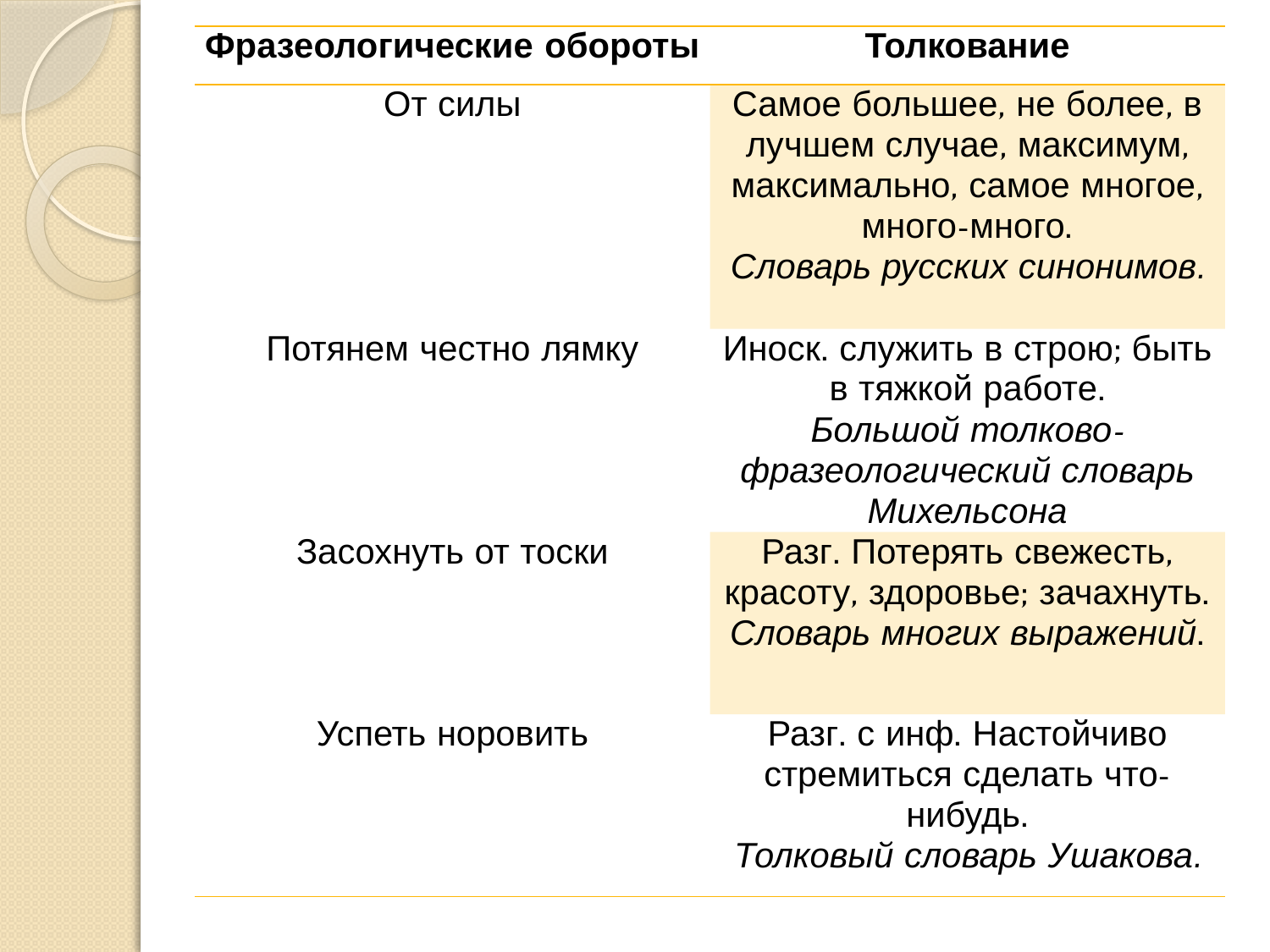

| Фразеологические обороты | Толкование |
| --- | --- |
| От силы | Самое большее, не более, в лучшем случае, максимум, максимально, самое многое, много-много. Словарь русских синонимов. |
| Потянем честно лямку | Иноск. служить в строю; быть в тяжкой работе. Большой толково-фразеологический словарь Михельсона |
| Засохнуть от тоски | Разг. Потерять свежесть, красоту, здоровье; зачахнуть. Словарь многих выражений. |
| Успеть норовить | Разг. с инф. Настойчиво стремиться сделать что-нибудь. Толковый словарь Ушакова. |